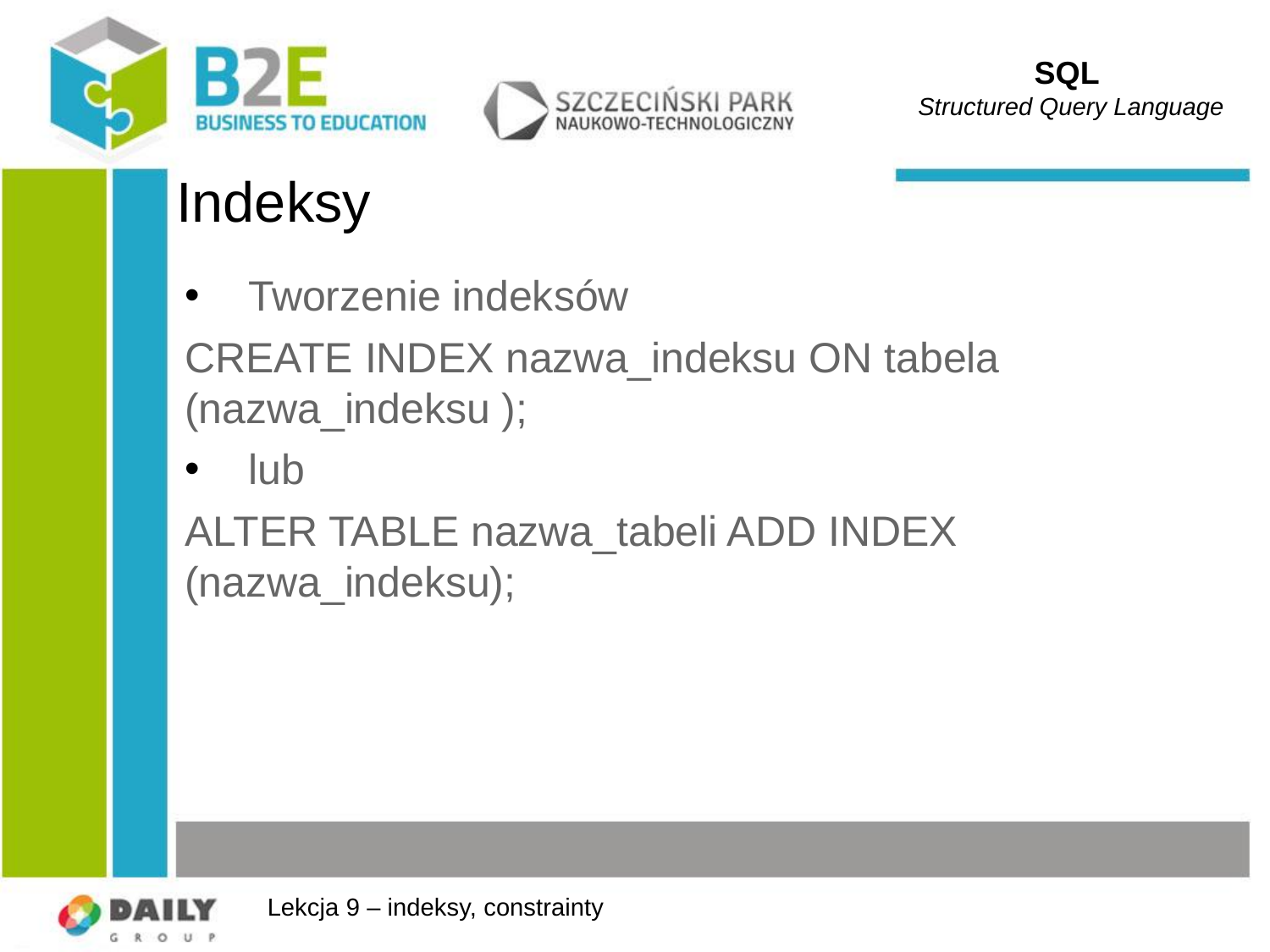

SQL
Structured Query Language
# Indeksy
Tworzenie indeksów
CREATE INDEX nazwa_indeksu ON tabela (nazwa_indeksu );
lub
ALTER TABLE nazwa_tabeli ADD INDEX (nazwa_indeksu);
Lekcja 9 – indeksy, constrainty